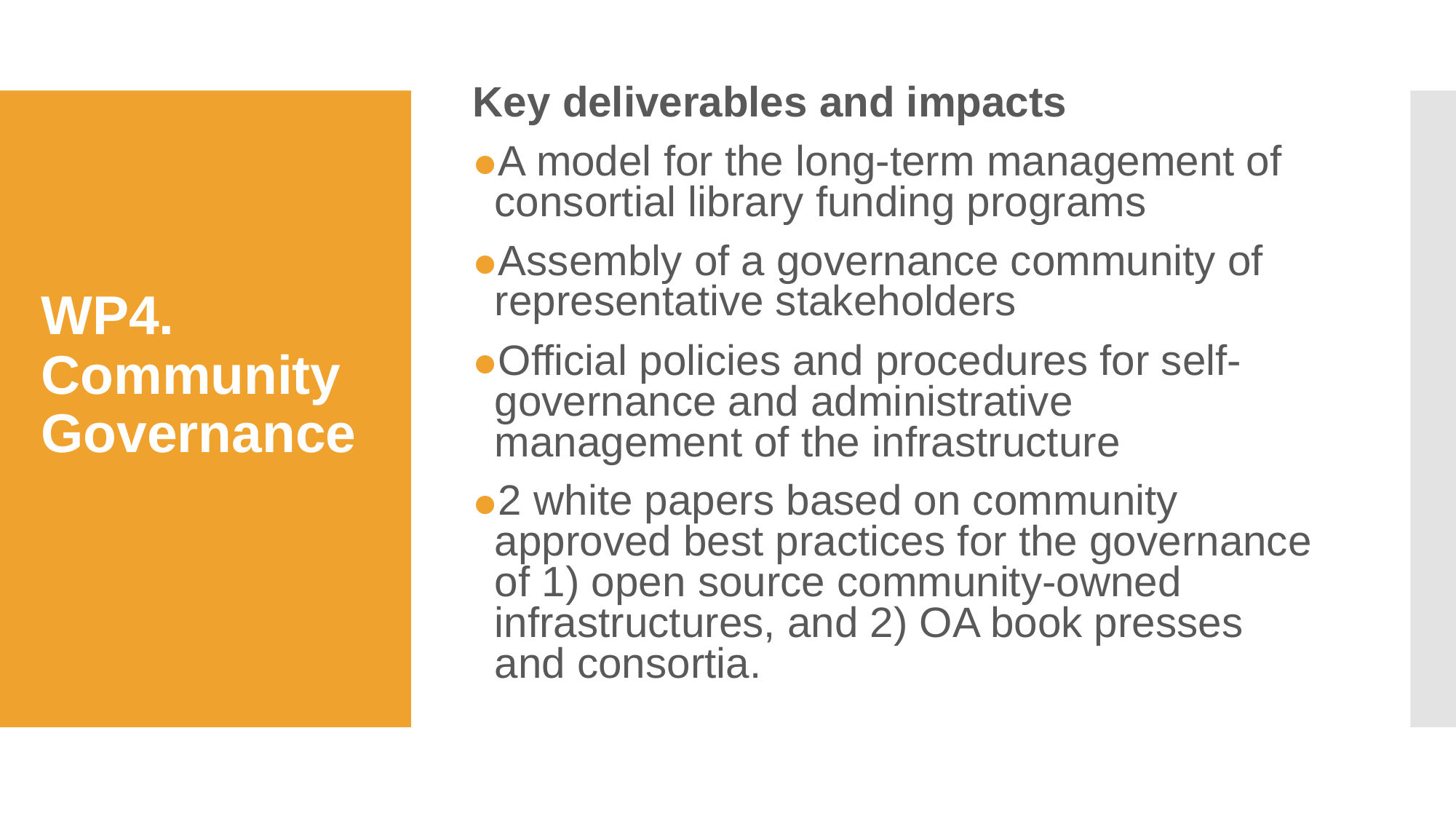

Key deliverables and impacts
A model for the long-term management of consortial library funding programs
Assembly of a governance community of representative stakeholders
Official policies and procedures for self-governance and administrative management of the infrastructure
2 white papers based on community approved best practices for the governance of 1) open source community-owned infrastructures, and 2) OA book presses and consortia.

# WP4. Community Governance